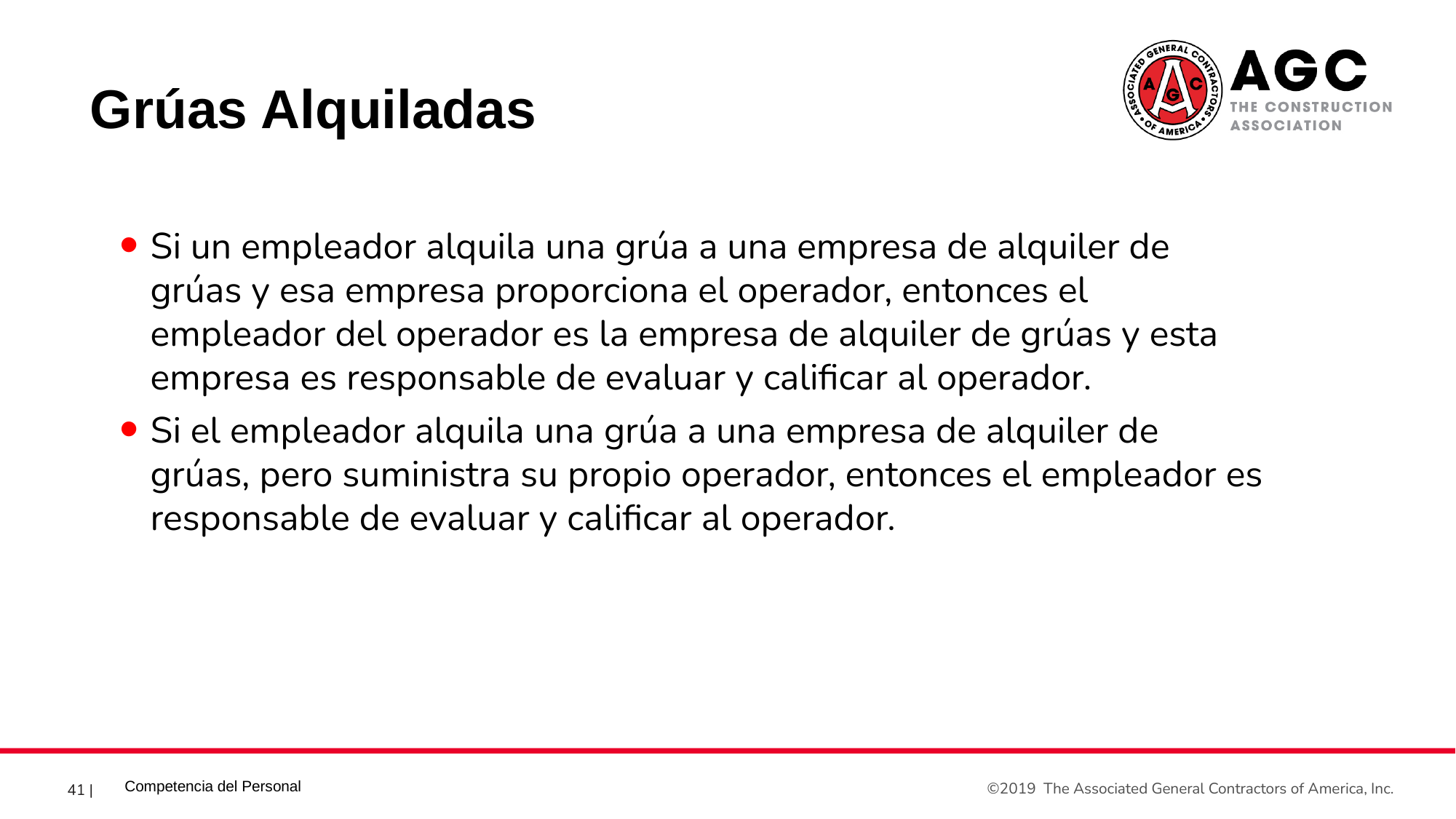

Grúas Alquiladas

Si un empleador alquila una grúa a una empresa de alquiler de grúas y esa empresa proporciona el operador, entonces el empleador del operador es la empresa de alquiler de grúas y esta empresa es responsable de evaluar y calificar al operador.
Si el empleador alquila una grúa a una empresa de alquiler de grúas, pero suministra su propio operador, entonces el empleador es responsable de evaluar y calificar al operador.
Competencia del Personal